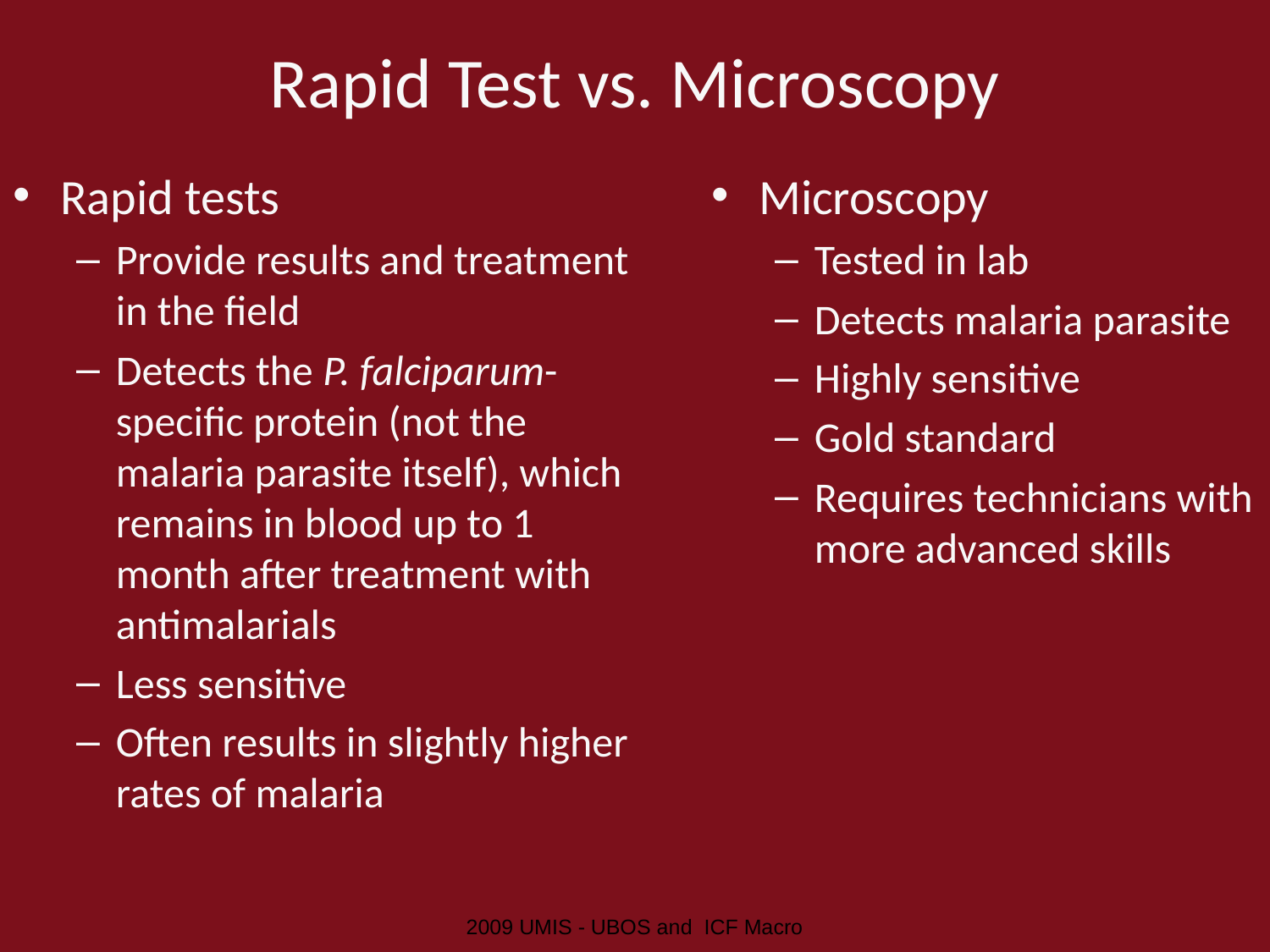

# Rapid Test vs. Microscopy
Rapid tests
Provide results and treatment in the field
Detects the P. falciparum-specific protein (not the malaria parasite itself), which remains in blood up to 1 month after treatment with antimalarials
Less sensitive
Often results in slightly higher rates of malaria
Microscopy
Tested in lab
Detects malaria parasite
Highly sensitive
Gold standard
Requires technicians with more advanced skills
2009 UMIS - UBOS and  ICF Macro